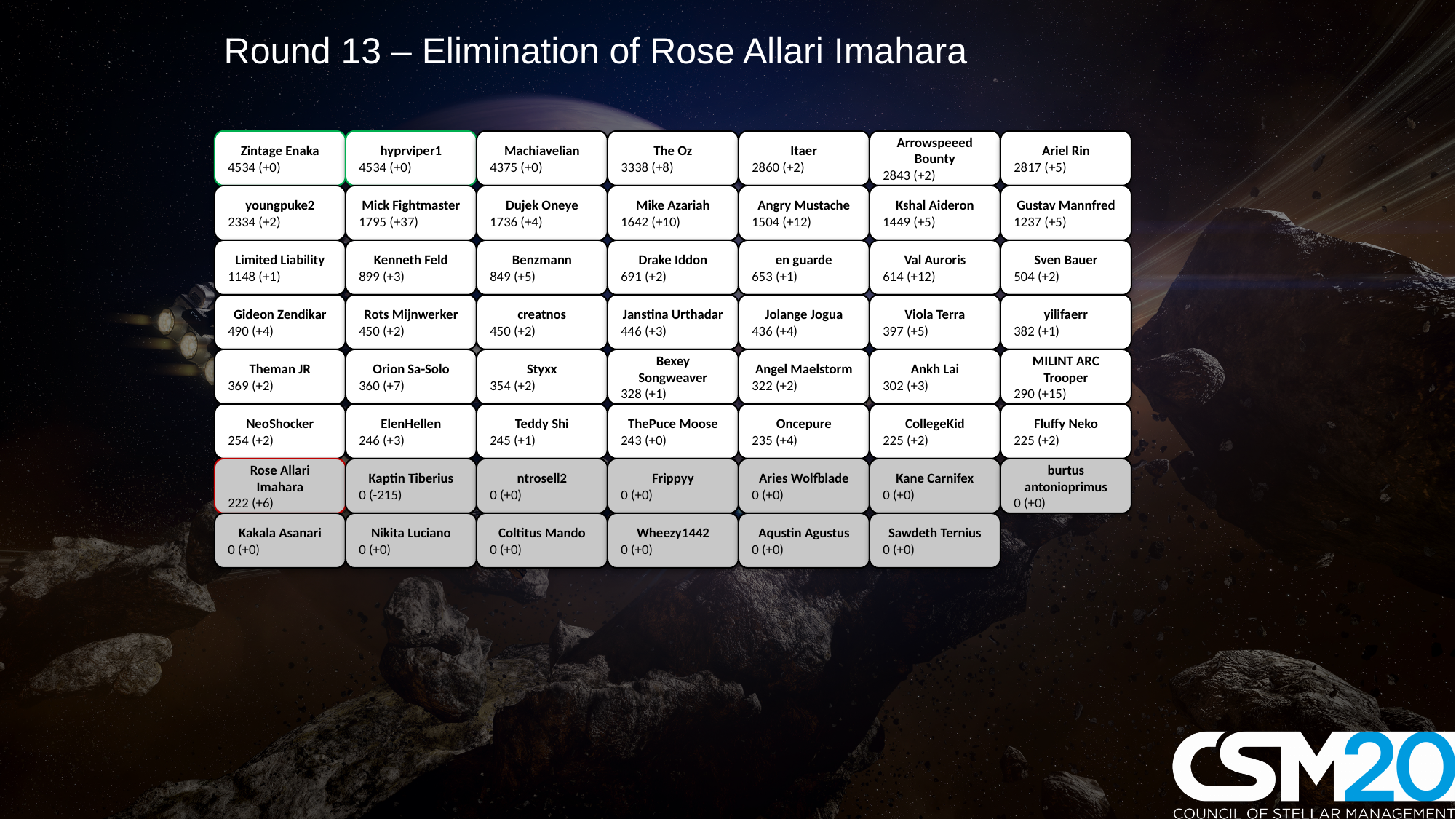

Round 13 – Elimination of Rose Allari Imahara
Zintage Enaka
4534 (+0)
hyprviper1
4534 (+0)
Machiavelian
4375 (+0)
The Oz
3338 (+8)
Itaer
2860 (+2)
Arrowspeeed Bounty
2843 (+2)
Ariel Rin
2817 (+5)
youngpuke2
2334 (+2)
Mick Fightmaster
1795 (+37)
Dujek Oneye
1736 (+4)
Mike Azariah
1642 (+10)
Angry Mustache
1504 (+12)
Kshal Aideron
1449 (+5)
Gustav Mannfred
1237 (+5)
Limited Liability
1148 (+1)
Kenneth Feld
899 (+3)
Benzmann
849 (+5)
Drake Iddon
691 (+2)
en guarde
653 (+1)
Val Auroris
614 (+12)
Sven Bauer
504 (+2)
Gideon Zendikar
490 (+4)
Rots Mijnwerker
450 (+2)
creatnos
450 (+2)
Janstina Urthadar
446 (+3)
Jolange Jogua
436 (+4)
Viola Terra
397 (+5)
yilifaerr
382 (+1)

Theman JR
369 (+2)
Orion Sa-Solo
360 (+7)
Styxx
354 (+2)
Bexey Songweaver
328 (+1)
Angel Maelstorm
322 (+2)
Ankh Lai
302 (+3)
MILINT ARC Trooper
290 (+15)
NeoShocker
254 (+2)
ElenHellen
246 (+3)
Teddy Shi
245 (+1)
ThePuce Moose
243 (+0)
Oncepure
235 (+4)
CollegeKid
225 (+2)
Fluffy Neko
225 (+2)
Rose Allari Imahara
222 (+6)
Kaptin Tiberius
0 (-215)
ntrosell2
0 (+0)
Frippyy
0 (+0)
Aries Wolfblade
0 (+0)
Kane Carnifex
0 (+0)
burtus antonioprimus
0 (+0)
Kakala Asanari
0 (+0)
Nikita Luciano
0 (+0)
Coltitus Mando
0 (+0)
Wheezy1442
0 (+0)
Aqustin Agustus
0 (+0)
Sawdeth Ternius
0 (+0)
#